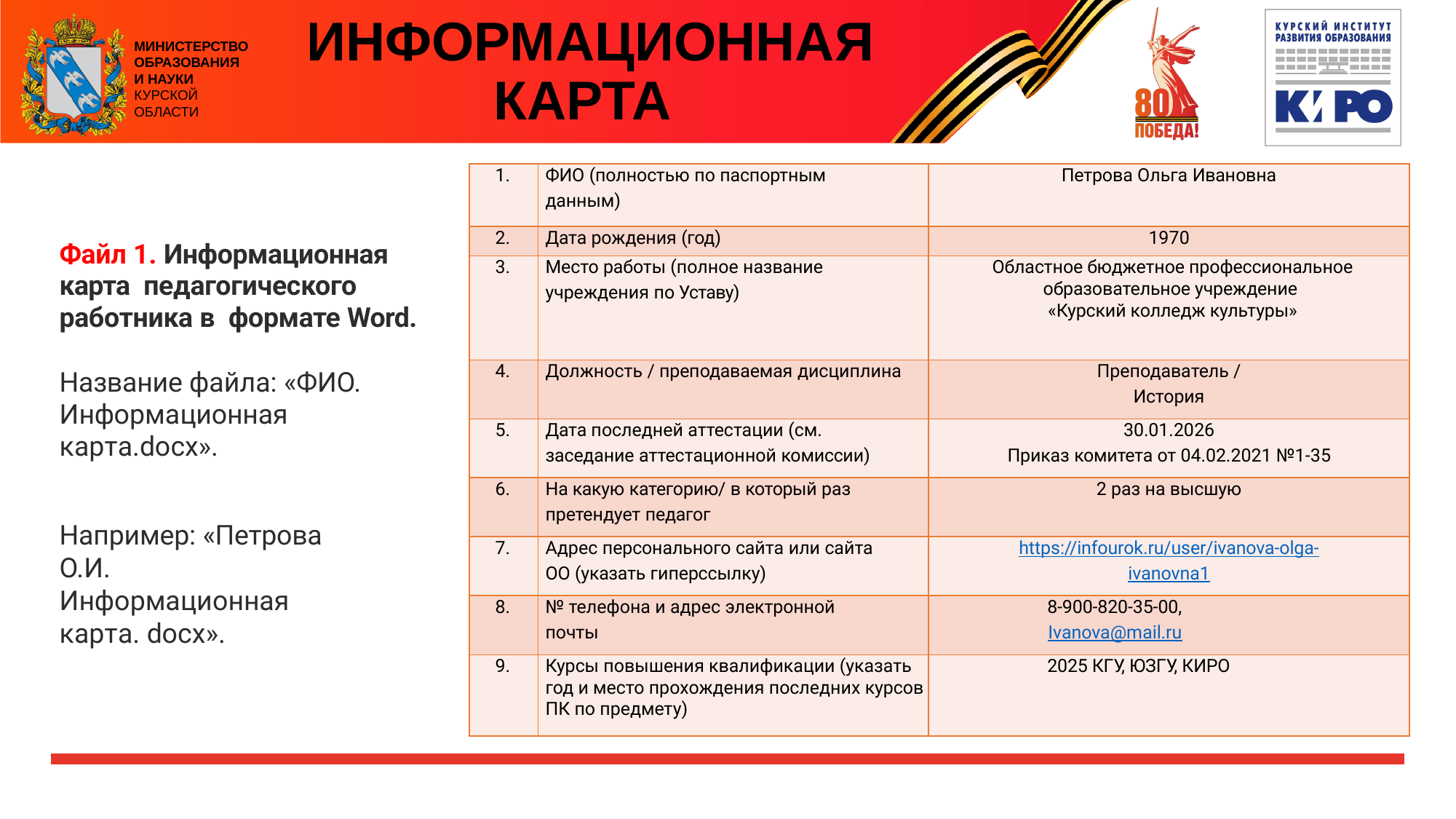

# ИНФОРМАЦИОННАЯ КАРТА
| 1. | ФИО (полностью по паспортным данным) | Петрова Ольга Ивановна |
| --- | --- | --- |
| 2. | Дата рождения (год) | 1970 |
| 3. | Место работы (полное название учреждения по Уставу) | Областное бюджетное профессиональное образовательное учреждение «Курский колледж культуры» |
| 4. | Должность / преподаваемая дисциплина | Преподаватель / История |
| 5. | Дата последней аттестации (см. заседание аттестационной комиссии) | 30.01.2026 Приказ комитета от 04.02.2021 №1-35 |
| 6. | На какую категорию/ в который раз претендует педагог | 2 раз на высшую |
| 7. | Адрес персонального сайта или сайта ОО (указать гиперссылку) | https://infourok.ru/user/ivanova-olga- ivanovna1 |
| 8. | № телефона и адрес электронной почты | 8-900-820-35-00, Ivanova@mail.ru |
| 9. | Курсы повышения квалификации (указать год и место прохождения последних курсов ПК по предмету) | 2025 КГУ, ЮЗГУ, КИРО |
Файл 1. Информационная карта  педагогического работника в  формате Word.

Название файла: «ФИО.  Информационная карта.docx».

Например: «Петрова О.И.
Информационная карта. docx».